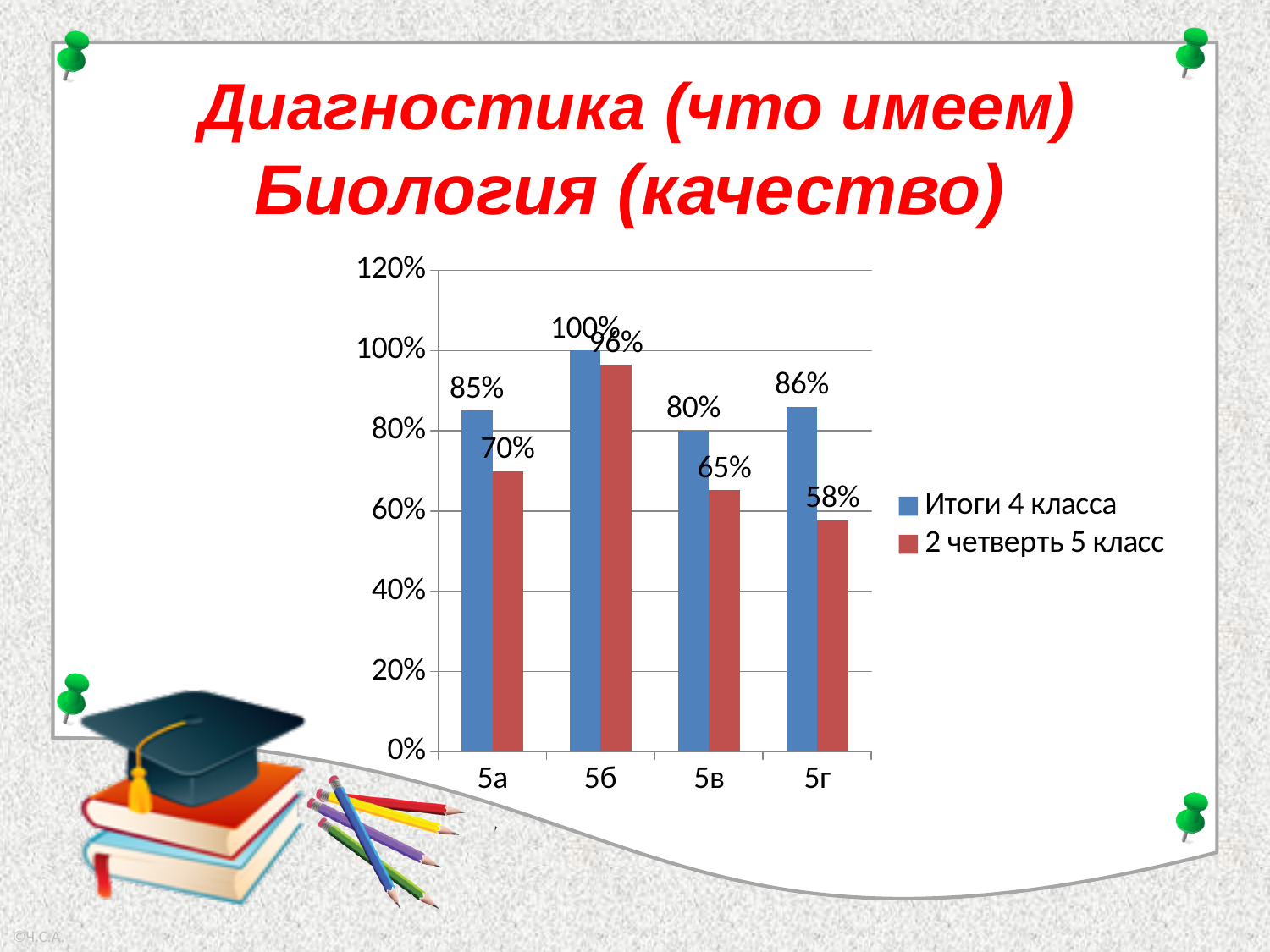

# Диагностика (что имеем)

Биология (качество)

### Chart

| Category | Итоги 4 класса | 2 четверть 5 класс |
|---|---|---|
| 5а | 0.85 | 0.7 |
| 5б | 1.0 | 0.964 |
| 5в | 0.8 | 0.652 |
| 5г | 0.86 | 0.577 |